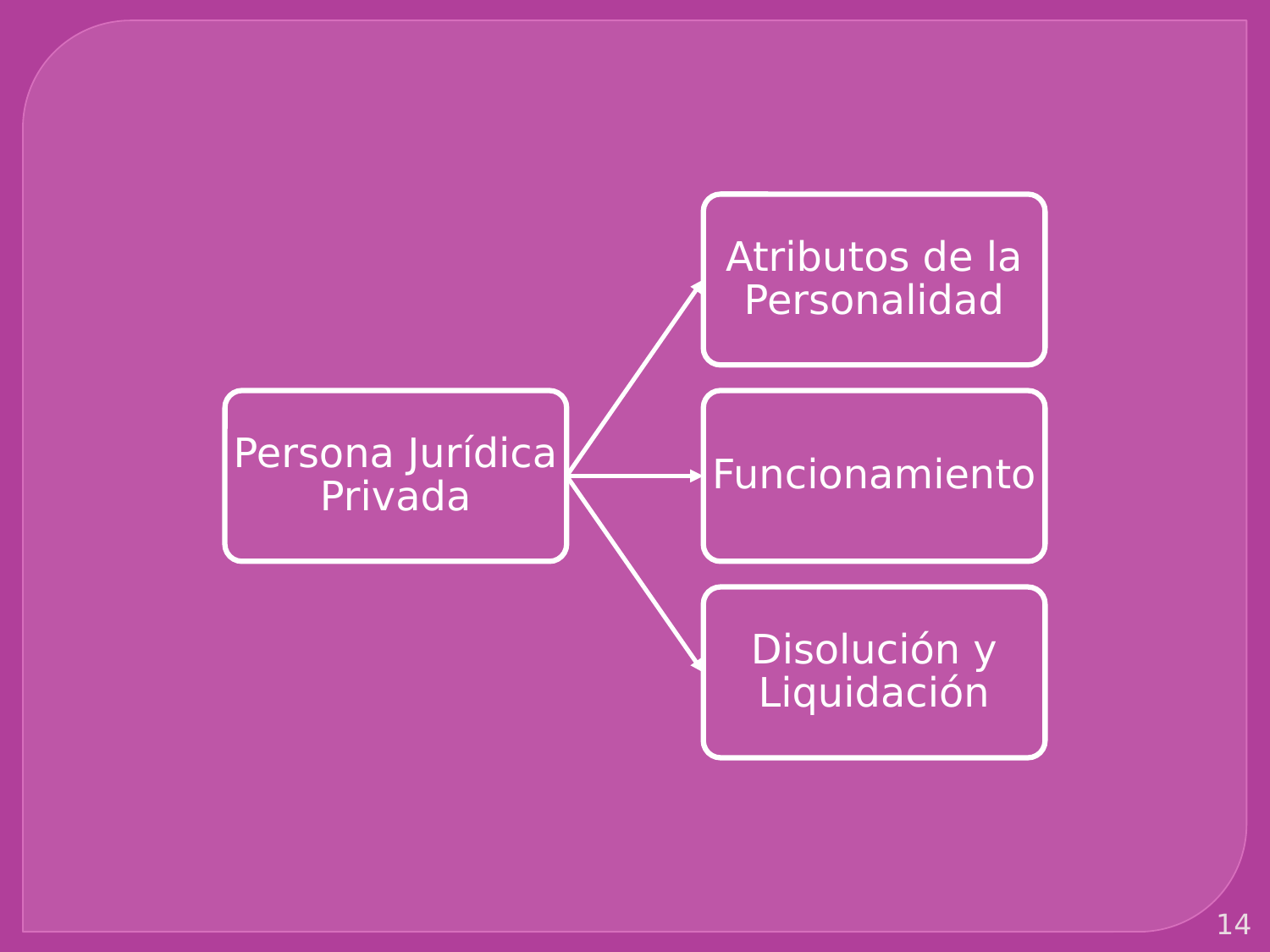

Persona Jurídica Privada

Atributos de la Personalidad

Funcionamiento

Disolución y Liquidación
14